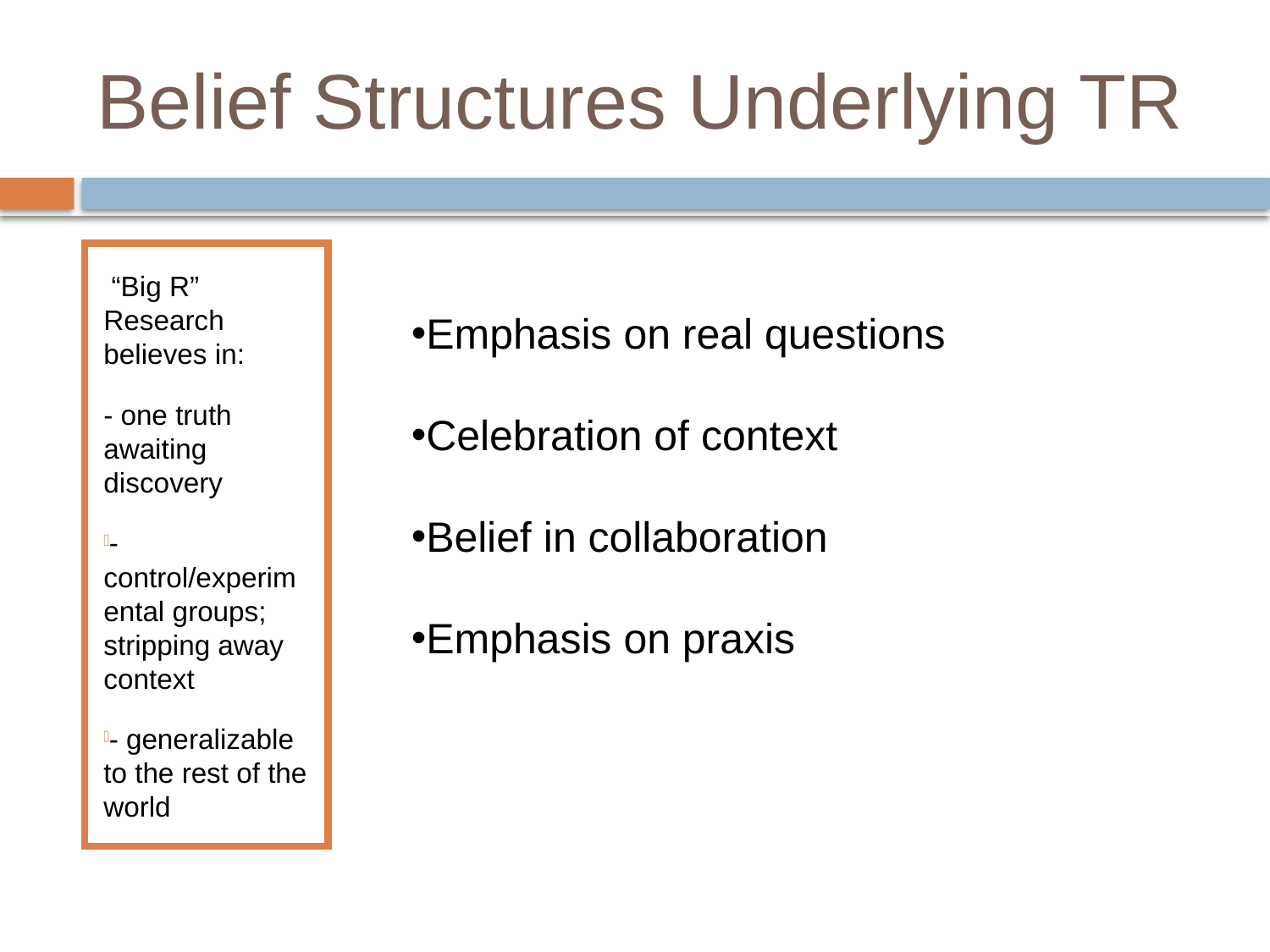

# Belief Structures Underlying TR
 “Big R” Research believes in:
- one truth awaiting discovery
- control/experimental groups; stripping away context
- generalizable to the rest of the world

Emphasis on real questions

Celebration of context

Belief in collaboration

Emphasis on praxis